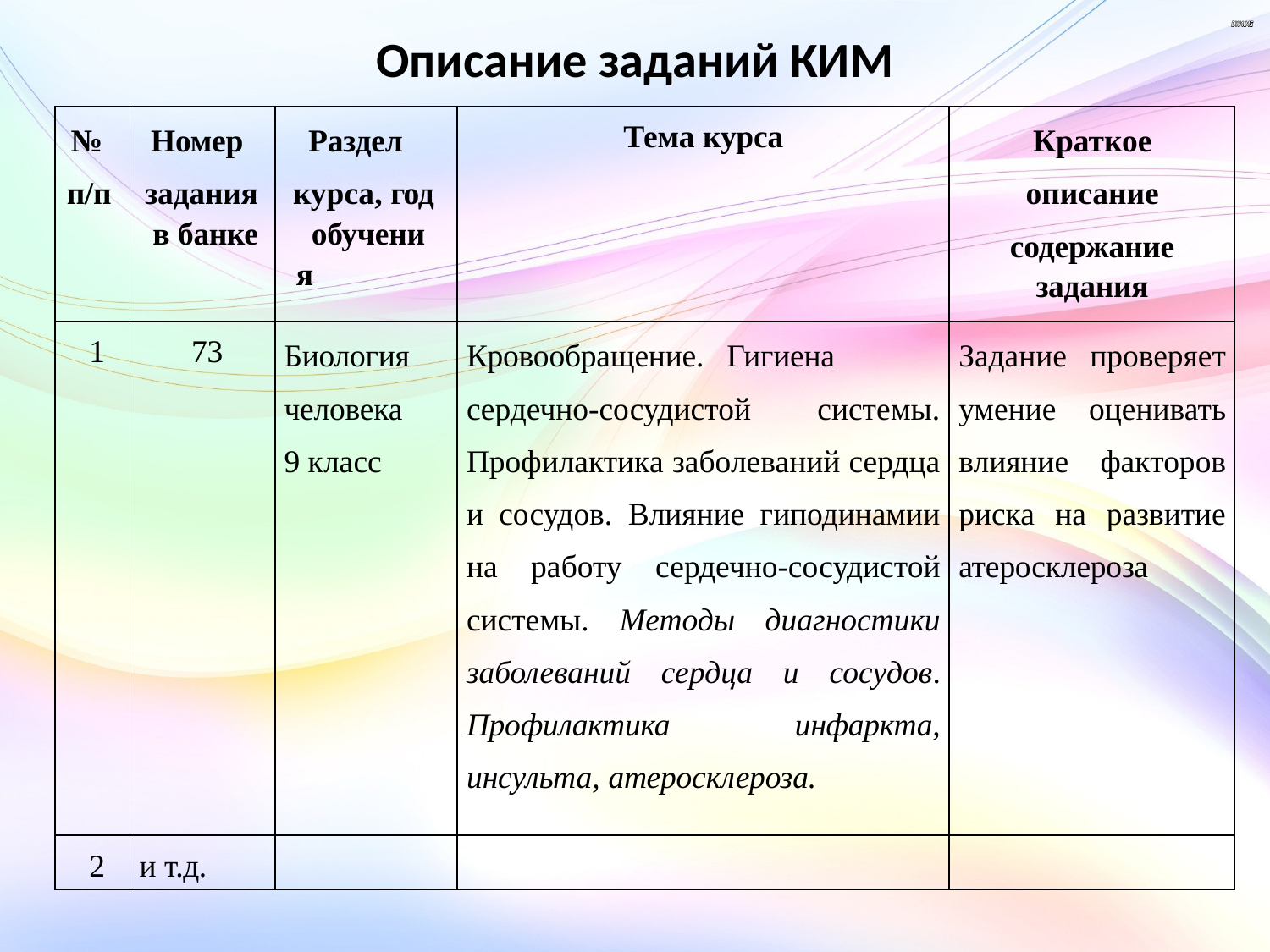

Описание заданий КИМ
| № п/п | Номер задания в банке | Раздел курса, год обучения | Тема курса | Краткое описание содержание задания |
| --- | --- | --- | --- | --- |
| 1 | 73 | Биология человека 9 класс | Кровообращение. Гигиена сердечно-сосудистой системы. Профилактика заболеваний сердца и сосудов. Влияние гиподинамии на работу сердечно-сосудистой системы. Методы диагностики заболеваний сердца и сосудов. Профилактика инфаркта, инсульта, атеросклероза. | Задание проверяет умение оценивать влияние факторов риска на развитие атеросклероза |
| 2 | и т.д. |  |  |  |